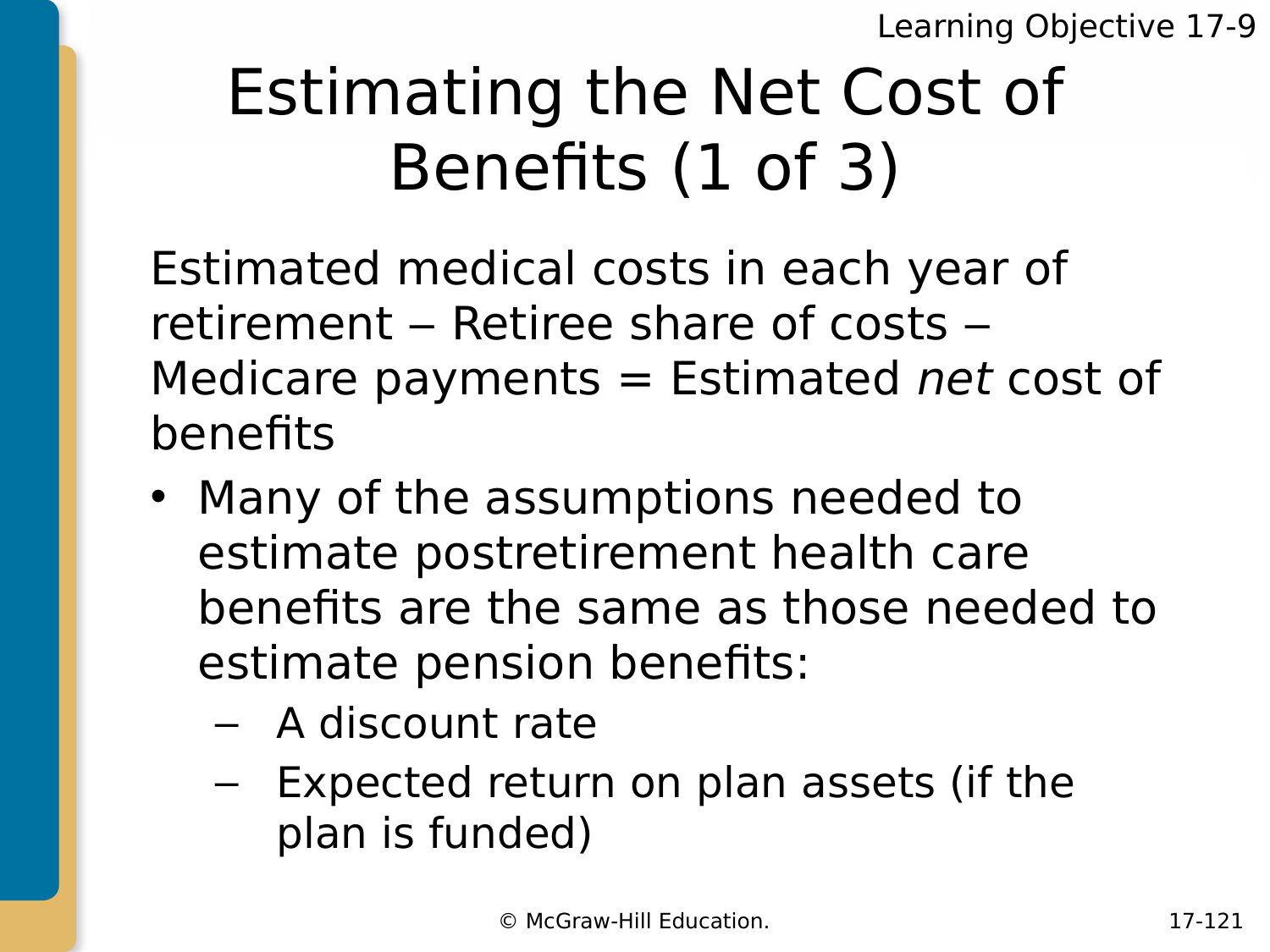

Learning Objective 17-9
# Estimating the Net Cost of Benefits (1 of 3)
Estimated medical costs in each year of retirement ‒ Retiree share of costs ‒ Medicare payments = Estimated net cost of benefits
Many of the assumptions needed to estimate postretirement health care benefits are the same as those needed to estimate pension benefits:
A discount rate
Expected return on plan assets (if the plan is funded)